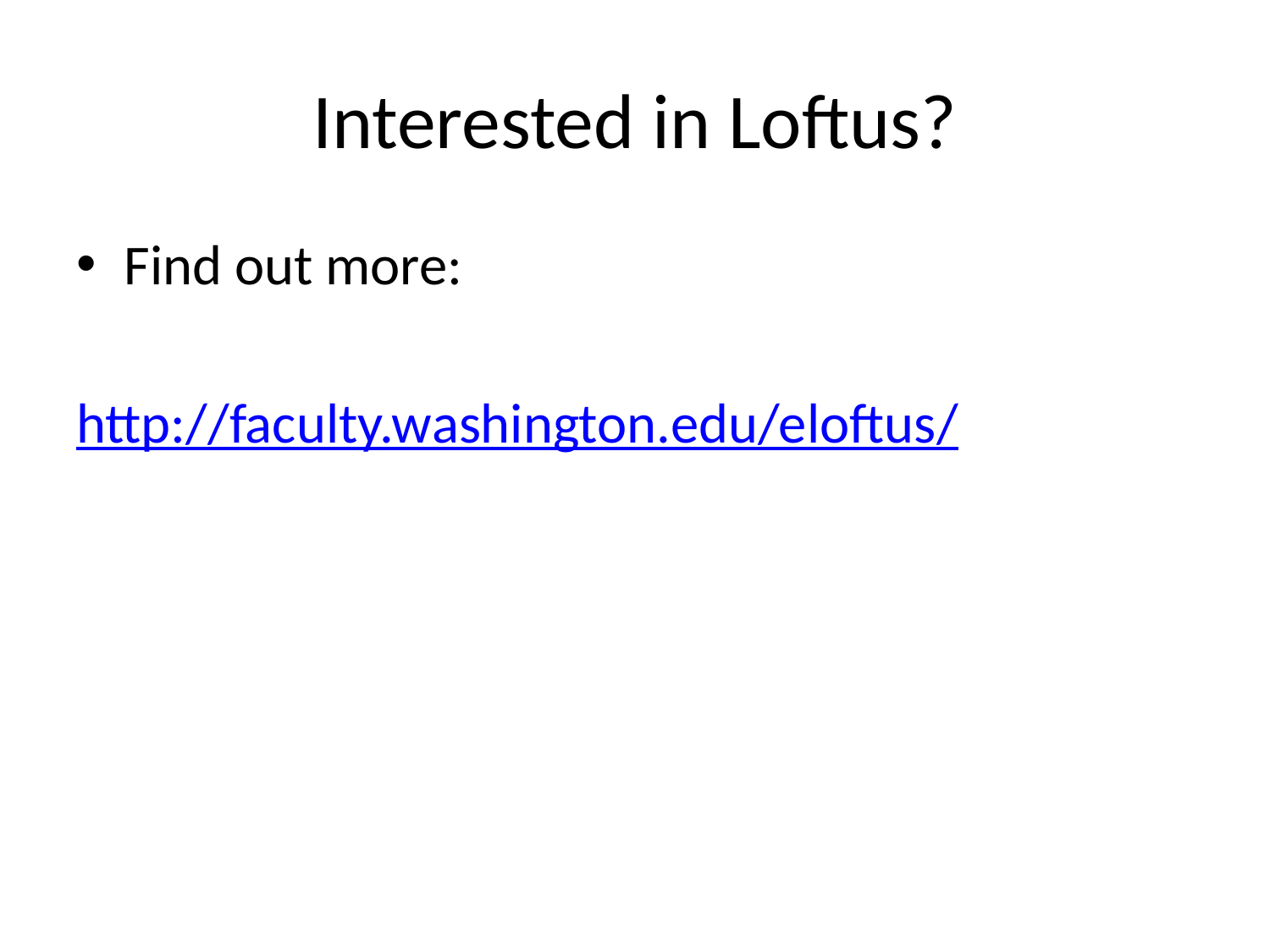

# Interested in Loftus?
Find out more:

http://faculty.washington.edu/eloftus/